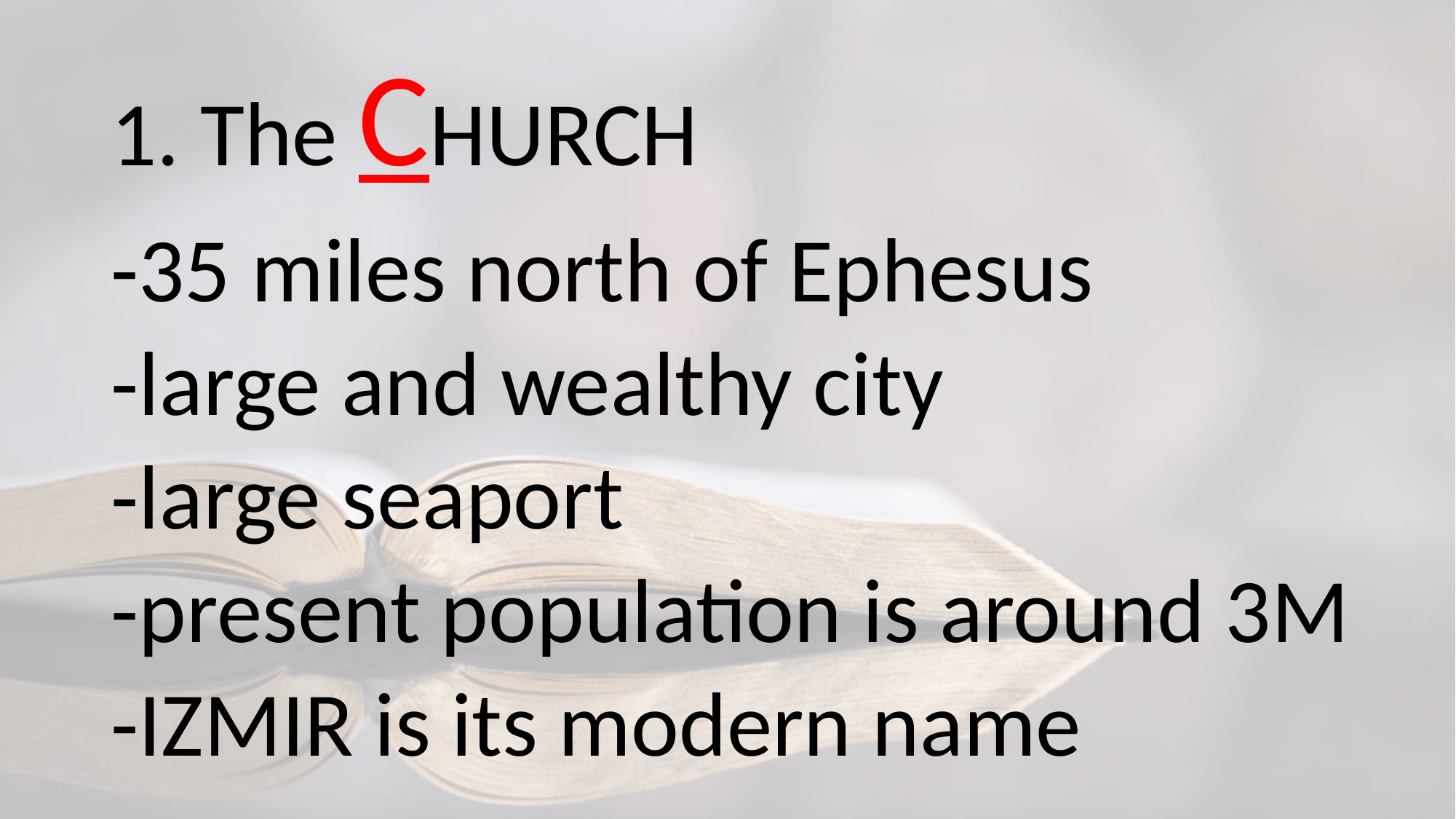

# 1. The CHURCH
-35 miles north of Ephesus
-large and wealthy city
-large seaport
-present population is around 3M
-IZMIR is its modern name